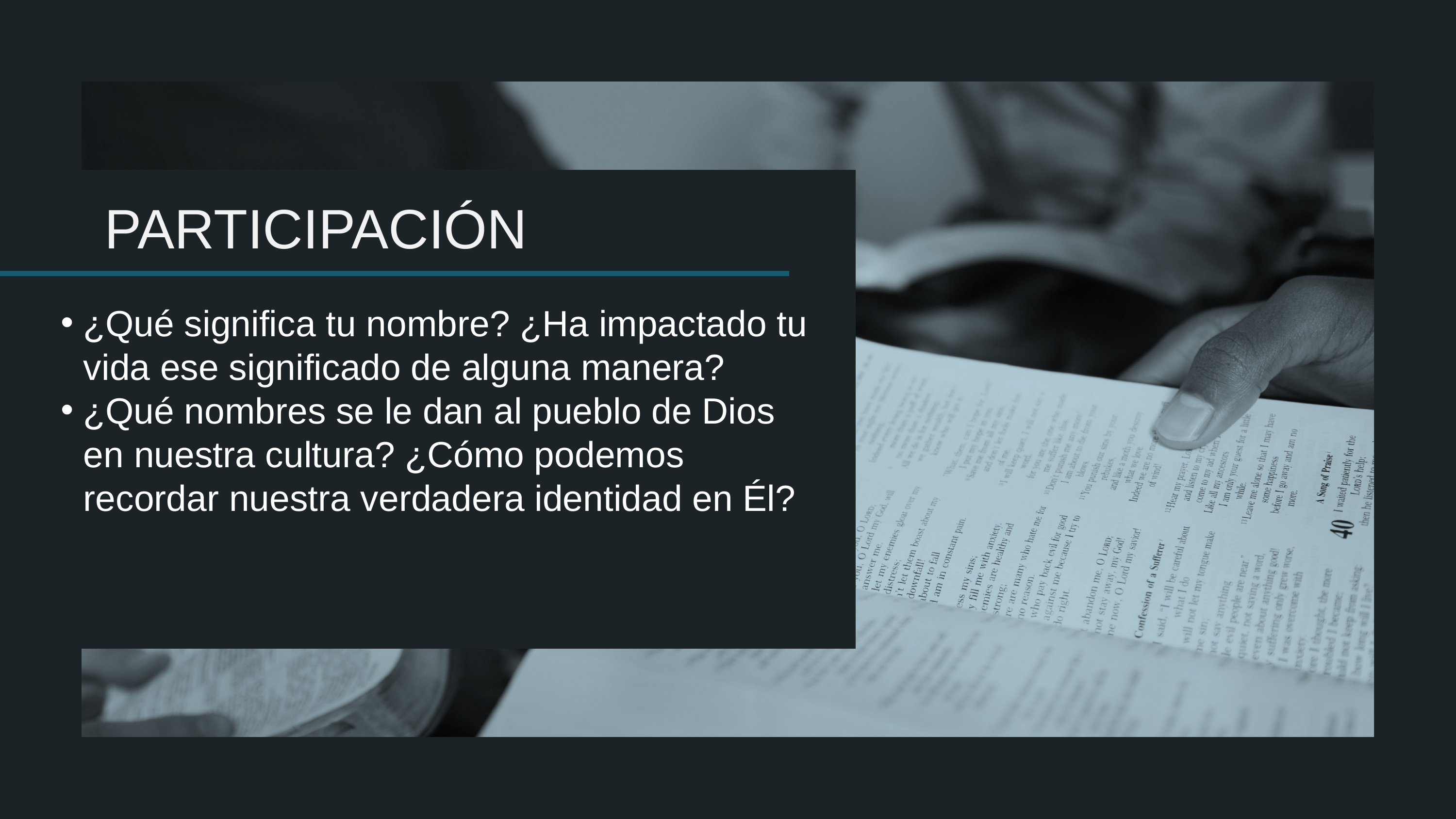

¿Qué significa tu nombre? ¿Ha impactado tu vida ese significado de alguna manera?
¿Qué nombres se le dan al pueblo de Dios en nuestra cultura? ¿Cómo podemos recordar nuestra verdadera identidad en Él?